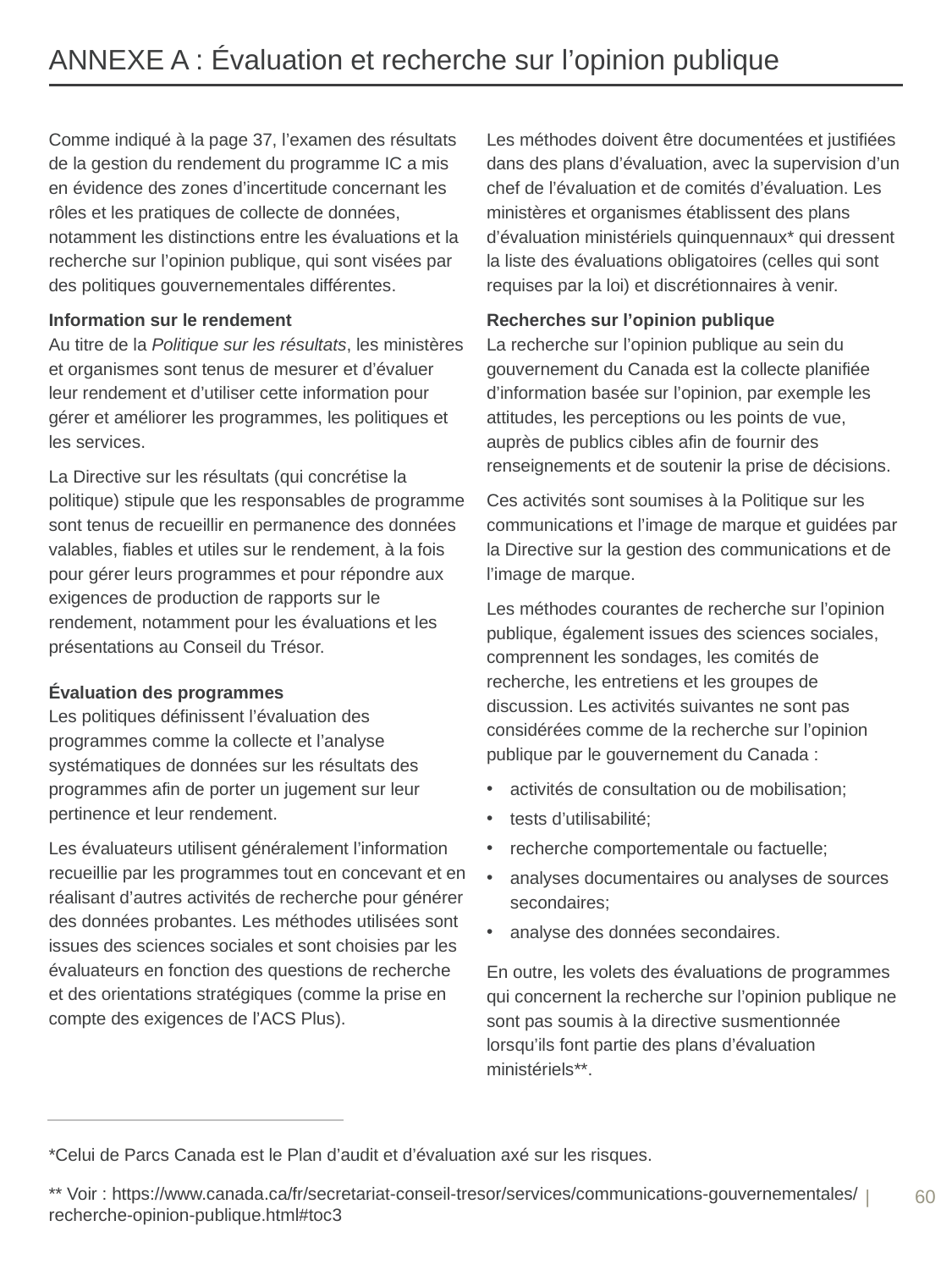

# ANNEXE A : Évaluation et recherche sur l’opinion publique
Comme indiqué à la page 37, l’examen des résultats de la gestion du rendement du programme IC a mis en évidence des zones d’incertitude concernant les rôles et les pratiques de collecte de données, notamment les distinctions entre les évaluations et la recherche sur l’opinion publique, qui sont visées par des politiques gouvernementales différentes.
Information sur le rendement
Au titre de la Politique sur les résultats, les ministères et organismes sont tenus de mesurer et d’évaluer leur rendement et d’utiliser cette information pour gérer et améliorer les programmes, les politiques et les services.
La Directive sur les résultats (qui concrétise la politique) stipule que les responsables de programme sont tenus de recueillir en permanence des données valables, fiables et utiles sur le rendement, à la fois pour gérer leurs programmes et pour répondre aux exigences de production de rapports sur le rendement, notamment pour les évaluations et les présentations au Conseil du Trésor.
Évaluation des programmes
Les politiques définissent l’évaluation des programmes comme la collecte et l’analyse systématiques de données sur les résultats des programmes afin de porter un jugement sur leur pertinence et leur rendement.
Les évaluateurs utilisent généralement l’information recueillie par les programmes tout en concevant et en réalisant d’autres activités de recherche pour générer des données probantes. Les méthodes utilisées sont issues des sciences sociales et sont choisies par les évaluateurs en fonction des questions de recherche et des orientations stratégiques (comme la prise en compte des exigences de l’ACS Plus).

Les méthodes doivent être documentées et justifiées dans des plans d’évaluation, avec la supervision d’un chef de l’évaluation et de comités d’évaluation. Les ministères et organismes établissent des plans d’évaluation ministériels quinquennaux* qui dressent la liste des évaluations obligatoires (celles qui sont requises par la loi) et discrétionnaires à venir.
Recherches sur l’opinion publique
La recherche sur l’opinion publique au sein du gouvernement du Canada est la collecte planifiée d’information basée sur l’opinion, par exemple les attitudes, les perceptions ou les points de vue, auprès de publics cibles afin de fournir des renseignements et de soutenir la prise de décisions.
Ces activités sont soumises à la Politique sur les communications et l’image de marque et guidées par la Directive sur la gestion des communications et de l’image de marque.
Les méthodes courantes de recherche sur l’opinion publique, également issues des sciences sociales, comprennent les sondages, les comités de recherche, les entretiens et les groupes de discussion. Les activités suivantes ne sont pas considérées comme de la recherche sur l’opinion publique par le gouvernement du Canada :
activités de consultation ou de mobilisation;
tests d’utilisabilité;
recherche comportementale ou factuelle;
analyses documentaires ou analyses de sources secondaires;
analyse des données secondaires.
En outre, les volets des évaluations de programmes qui concernent la recherche sur l’opinion publique ne sont pas soumis à la directive susmentionnée lorsqu’ils font partie des plans d’évaluation ministériels**.
*Celui de Parcs Canada est le Plan d’audit et d’évaluation axé sur les risques.

** Voir : https://www.canada.ca/fr/secretariat-conseil-tresor/services/communications-gouvernementales/recherche-opinion-publique.html#toc3